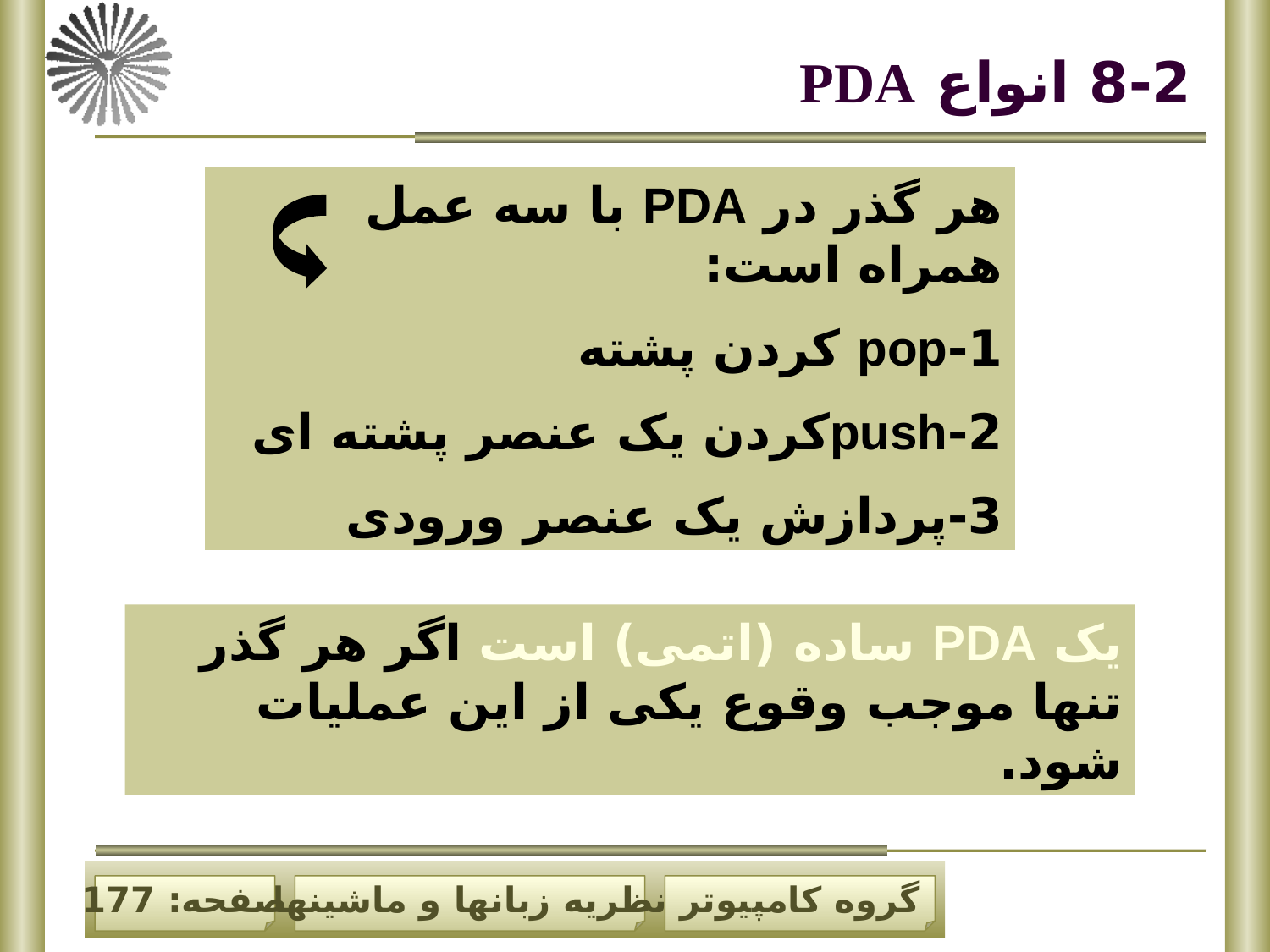

# 8-2 انواع PDA
هر گذر در PDA با سه عمل همراه است:
1-pop کردن پشته
2-pushکردن یک عنصر پشته ای
3-پردازش یک عنصر ورودی

یک PDA ساده (اتمی) است اگر هر گذر تنها موجب وقوع یکی از این عملیات شود.